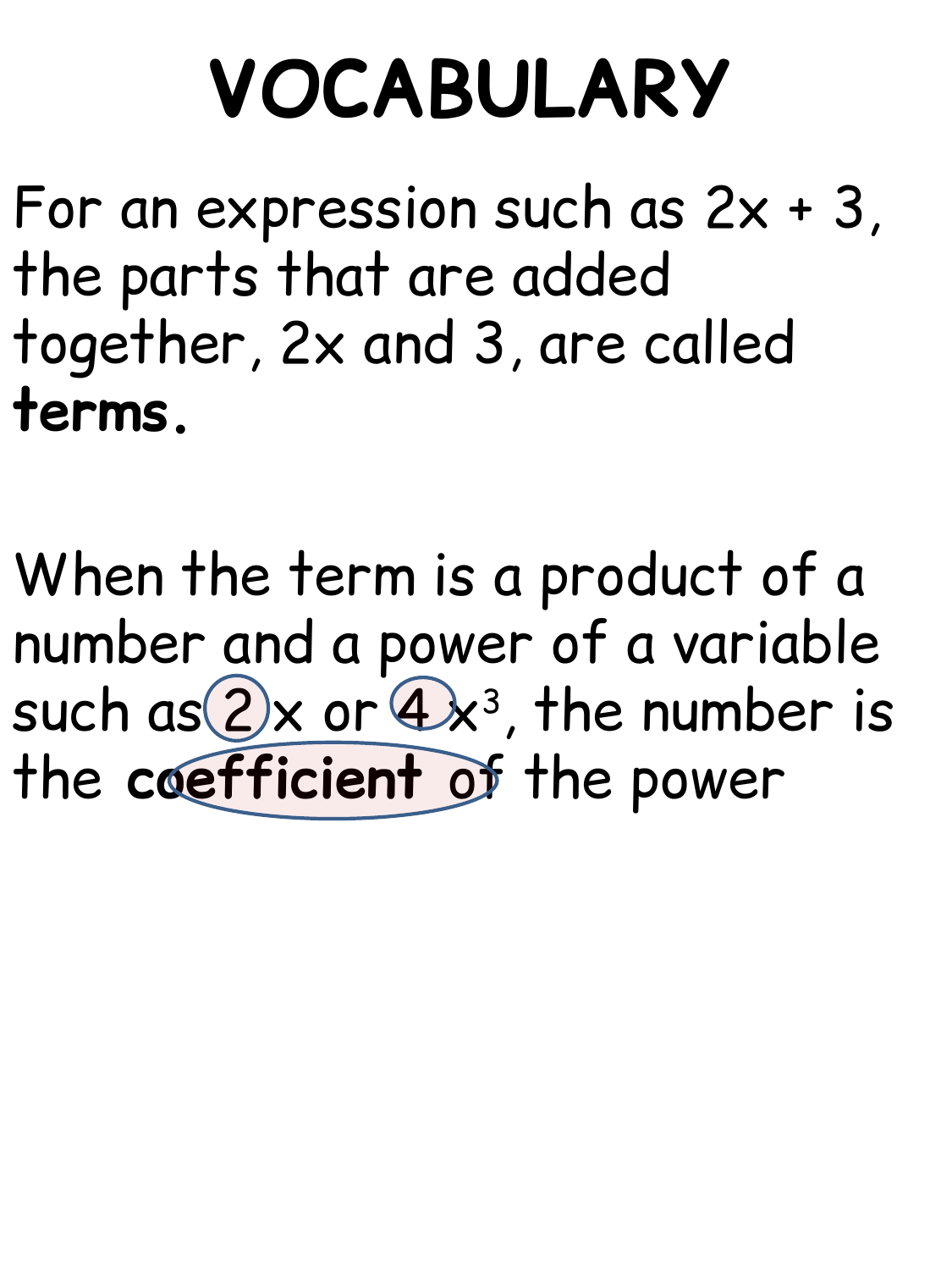

# VOCABULARY
For an expression such as 2x + 3, the parts that are added together, 2x and 3, are called terms.
When the term is a product of a number and a power of a variable such as 2 x or 4 x3, the number is the coefficient of the power